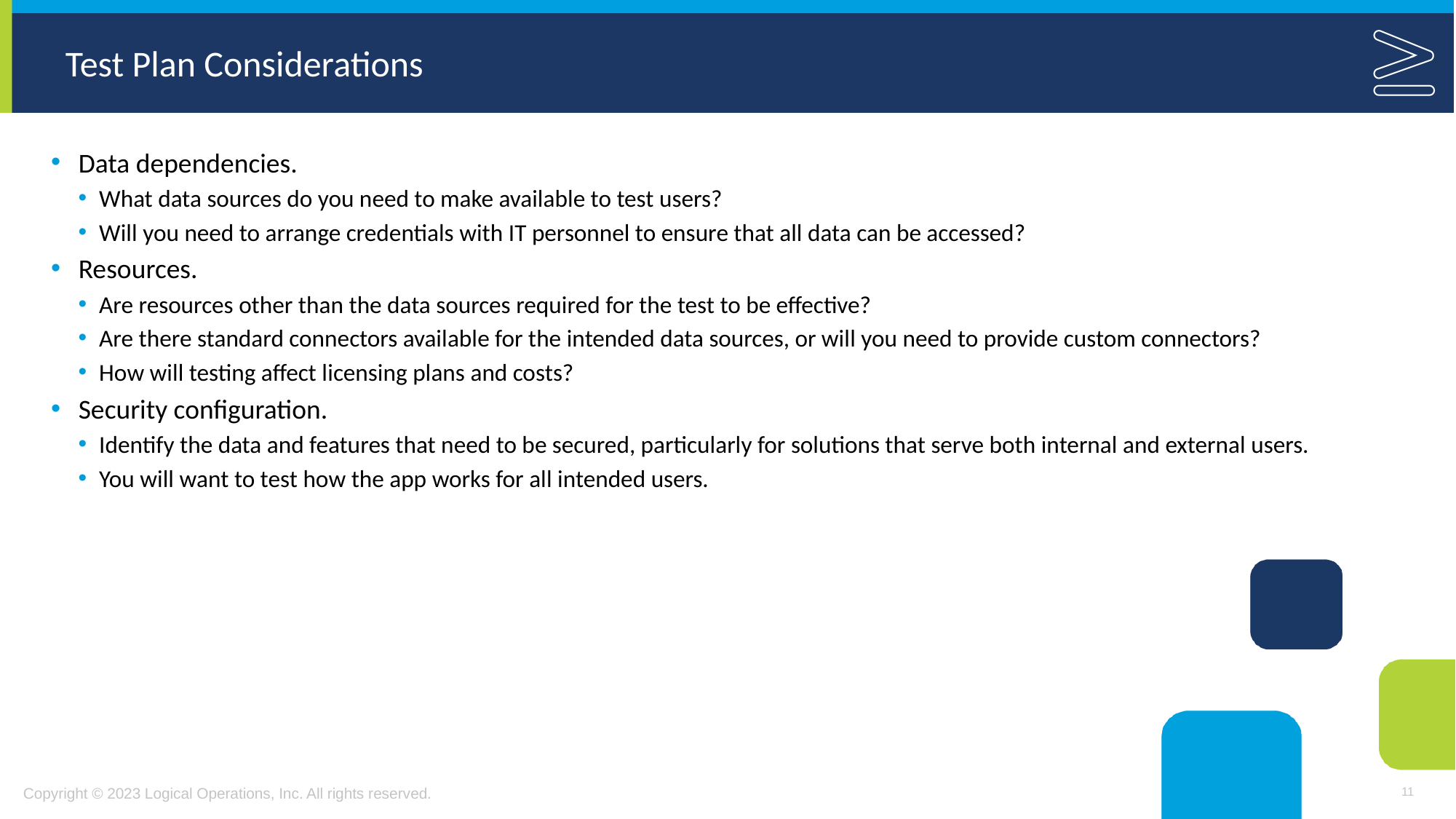

# Test Plan Considerations
Data dependencies.
What data sources do you need to make available to test users?
Will you need to arrange credentials with IT personnel to ensure that all data can be accessed?
Resources.
Are resources other than the data sources required for the test to be effective?
Are there standard connectors available for the intended data sources, or will you need to provide custom connectors?
How will testing affect licensing plans and costs?
Security configuration.
Identify the data and features that need to be secured, particularly for solutions that serve both internal and external users.
You will want to test how the app works for all intended users.
11